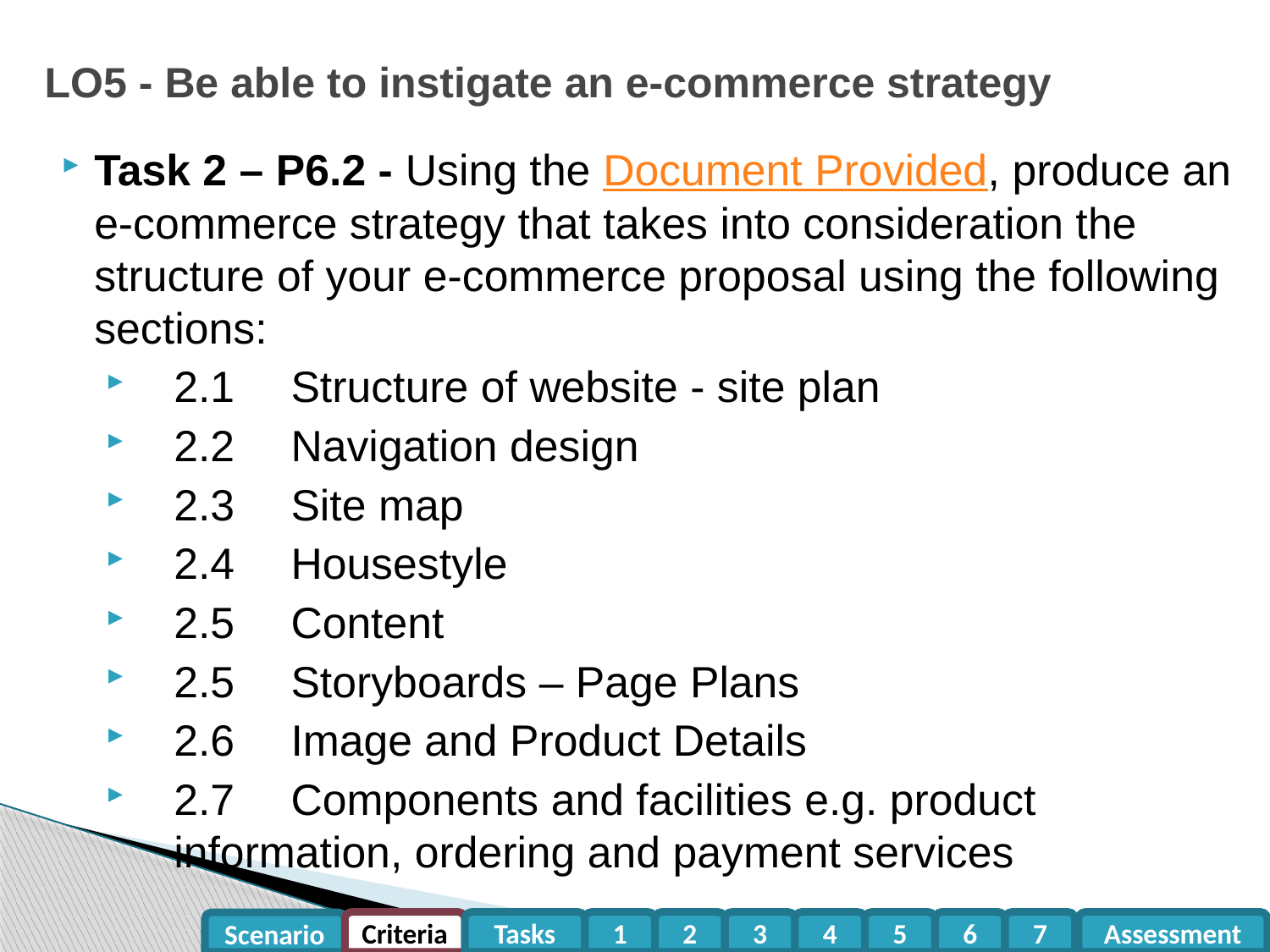

# LO5 - Be able to instigate an e-commerce strategy
Task 2 – P6.2 - Using the Document Provided, produce an e-commerce strategy that takes into consideration the structure of your e-commerce proposal using the following sections:
2.1	Structure of website - site plan
2.2	Navigation design
2.3	Site map
2.4	Housestyle
2.5	Content
2.5	Storyboards – Page Plans
2.6	Image and Product Details
2.7	Components and facilities e.g. product information, ordering and payment services